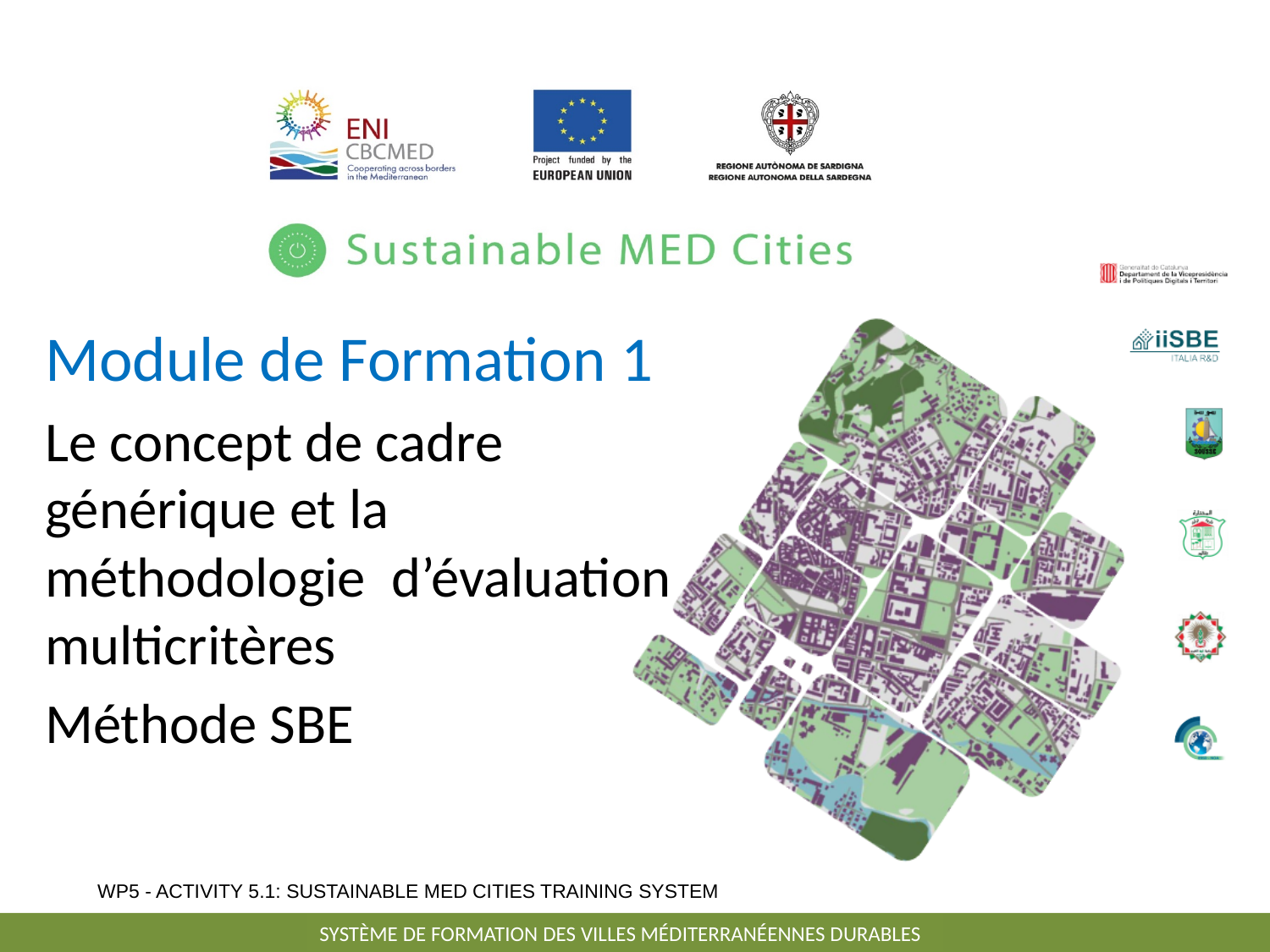

Module de Formation 1
Le concept de cadre générique et la méthodologie  d’évaluation multicritères
Méthode SBE
SYSTÈME DE FORMATION DES VILLES MÉDITERRANÉENNES DURABLES